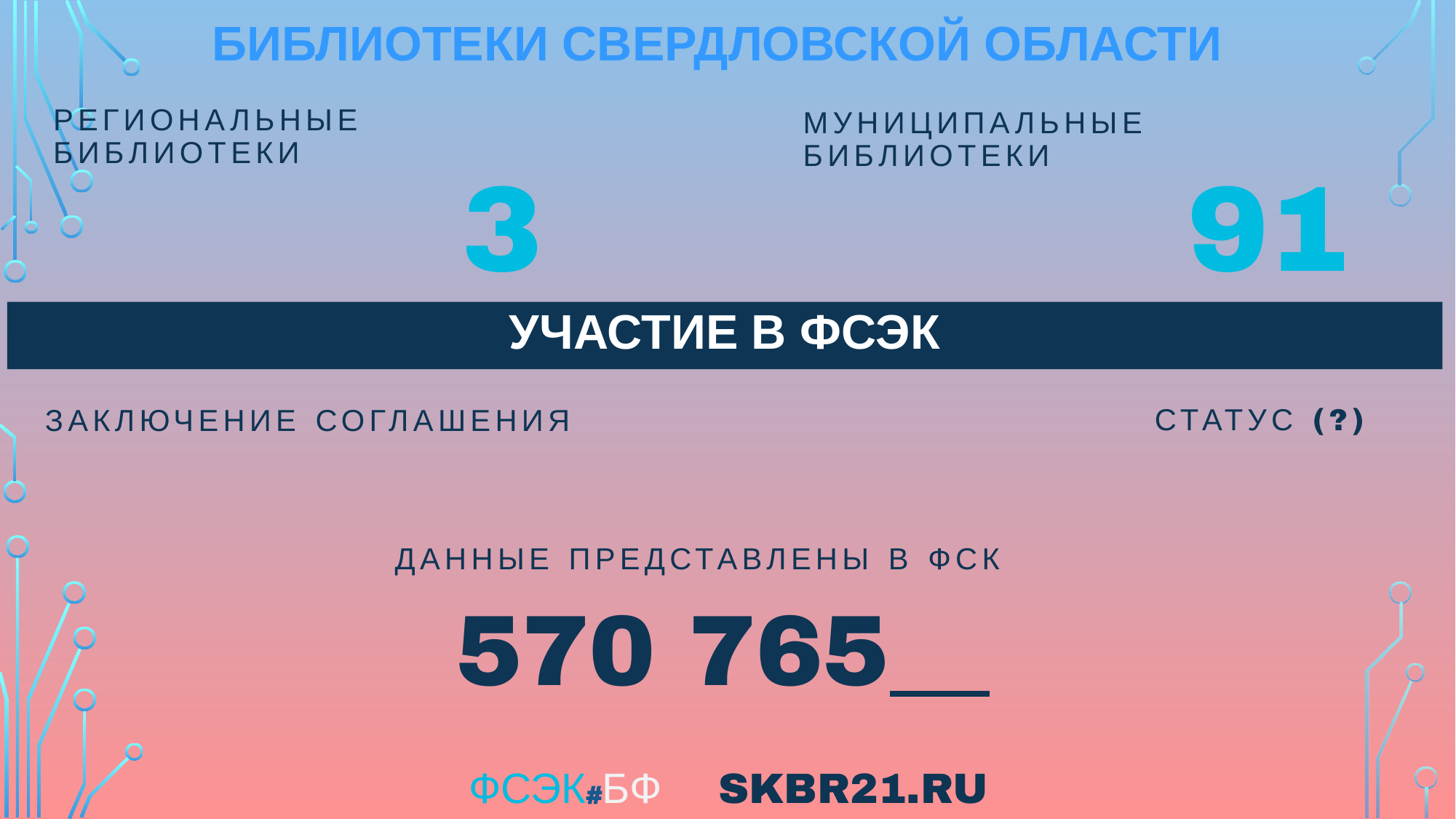

БИБЛИОТЕКИ свердловской области
региональные
библиотеки
МУНИЦИПАЛЬНЫЕ БИБЛИОТЕКИ
           3                91

УЧАСТИЕ В ФСЭК
СТАТУС (?)
заключение соглашения

        4

ДАННЫЕ ПРЕДСТАВЛЕНЫ в ФСК
570 765

ФСЭК#БФ    SKBR21.ru